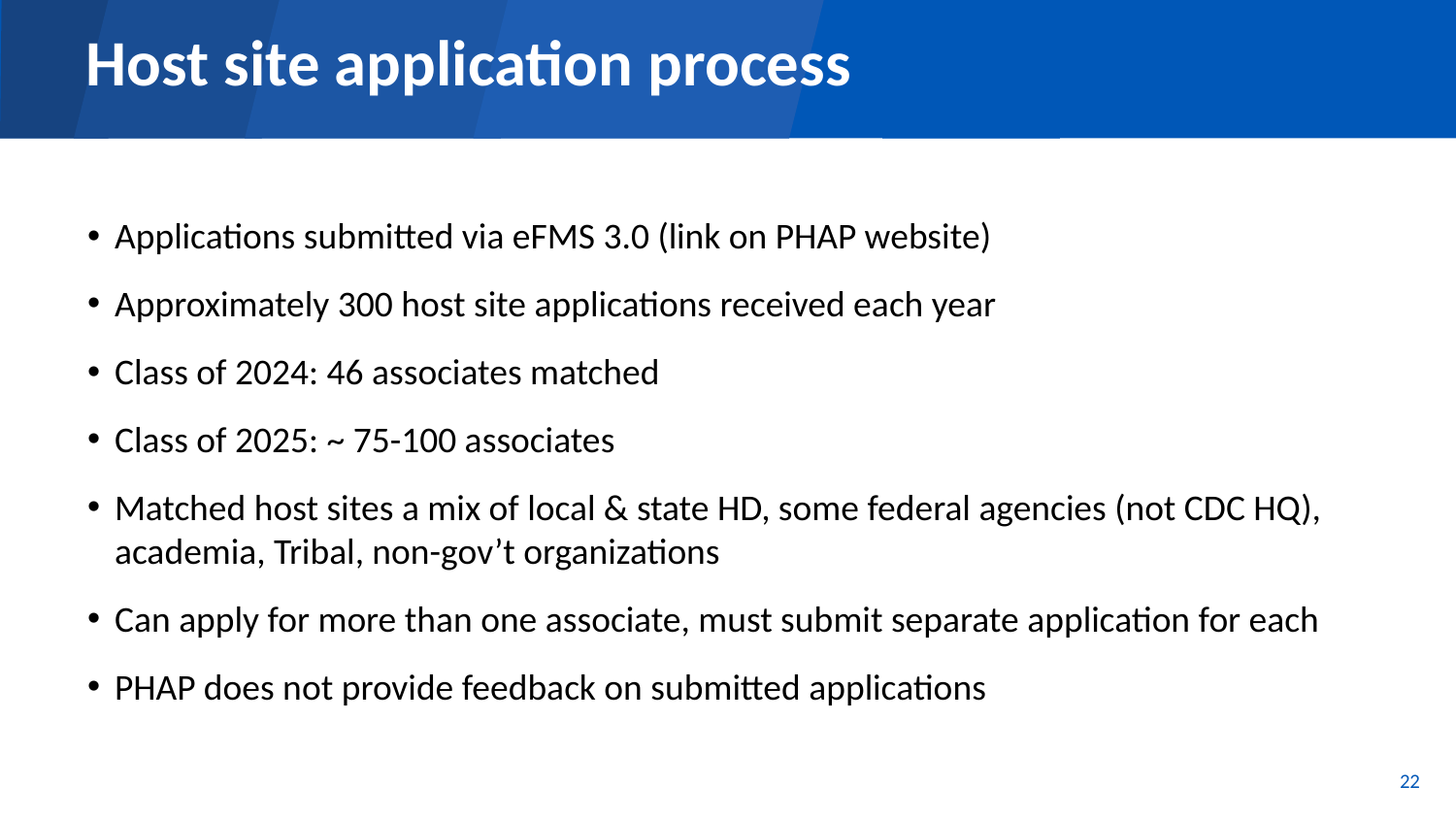

# Host site application process
Applications submitted via eFMS 3.0 (link on PHAP website)
Approximately 300 host site applications received each year
Class of 2024: 46 associates matched
Class of 2025: ~ 75-100 associates
Matched host sites a mix of local & state HD, some federal agencies (not CDC HQ), academia, Tribal, non-gov’t organizations
Can apply for more than one associate, must submit separate application for each
PHAP does not provide feedback on submitted applications
22